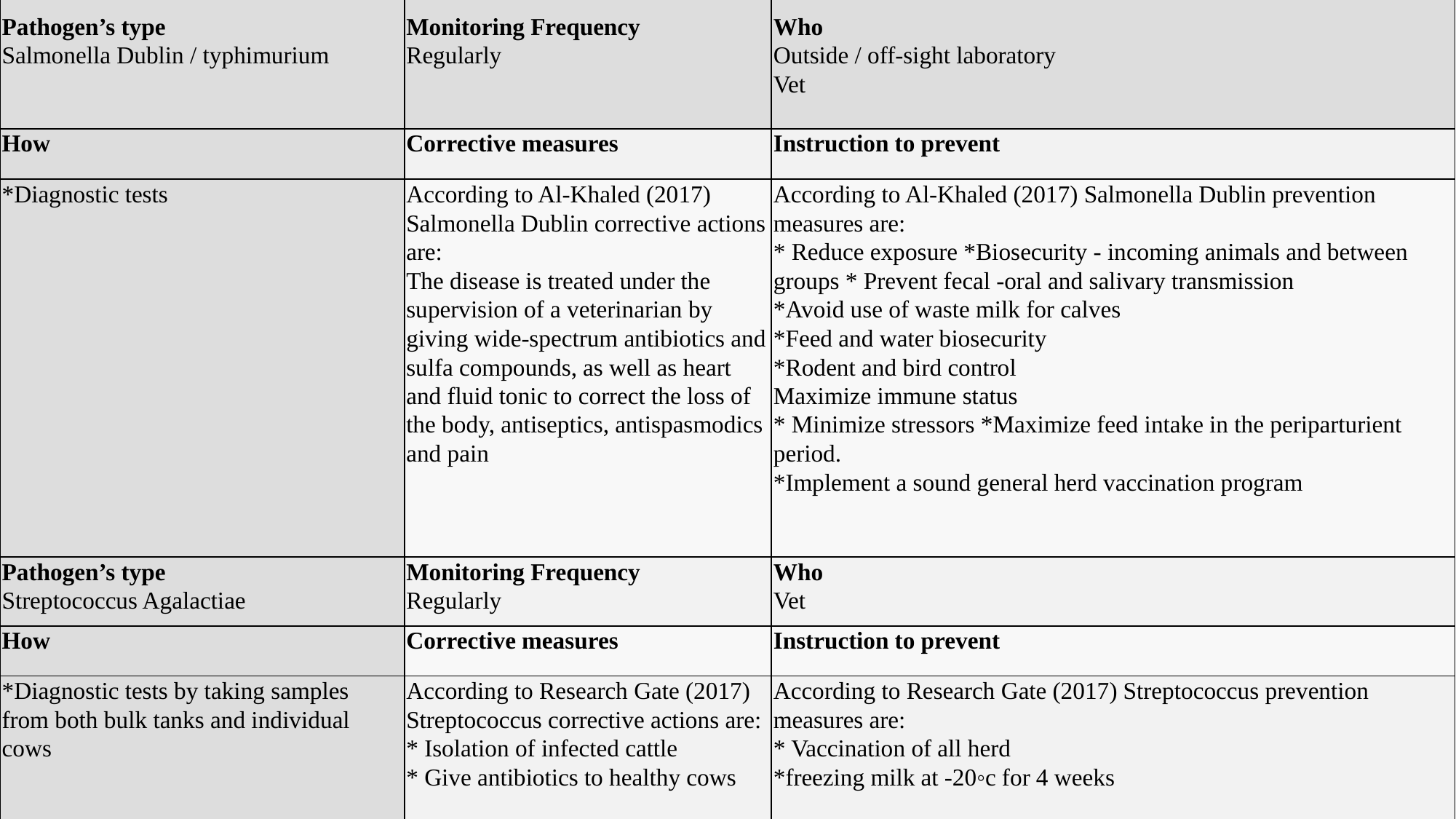

| Pathogen’s type Salmonella Dublin / typhimurium | Monitoring Frequency Regularly | Who Outside / off-sight laboratory Vet |
| --- | --- | --- |
| How | Corrective measures | Instruction to prevent |
| \*Diagnostic tests | According to Al-Khaled (2017) Salmonella Dublin corrective actions are: The disease is treated under the supervision of a veterinarian by giving wide-spectrum antibiotics and sulfa compounds, as well as heart and fluid tonic to correct the loss of the body, antiseptics, antispasmodics and pain | According to Al-Khaled (2017) Salmonella Dublin prevention measures are: \* Reduce exposure \*Biosecurity - incoming animals and between groups \* Prevent fecal -oral and salivary transmission \*Avoid use of waste milk for calves \*Feed and water biosecurity \*Rodent and bird control Maximize immune status \* Minimize stressors \*Maximize feed intake in the periparturient period. \*Implement a sound general herd vaccination program |
| Pathogen’s type Streptococcus Agalactiae | Monitoring Frequency Regularly | Who Vet |
| How | Corrective measures | Instruction to prevent |
| \*Diagnostic tests by taking samples from both bulk tanks and individual cows | According to Research Gate (2017) Streptococcus corrective actions are: \* Isolation of infected cattle \* Give antibiotics to healthy cows | According to Research Gate (2017) Streptococcus prevention measures are: \* Vaccination of all herd \*freezing milk at -20◦c for 4 weeks |